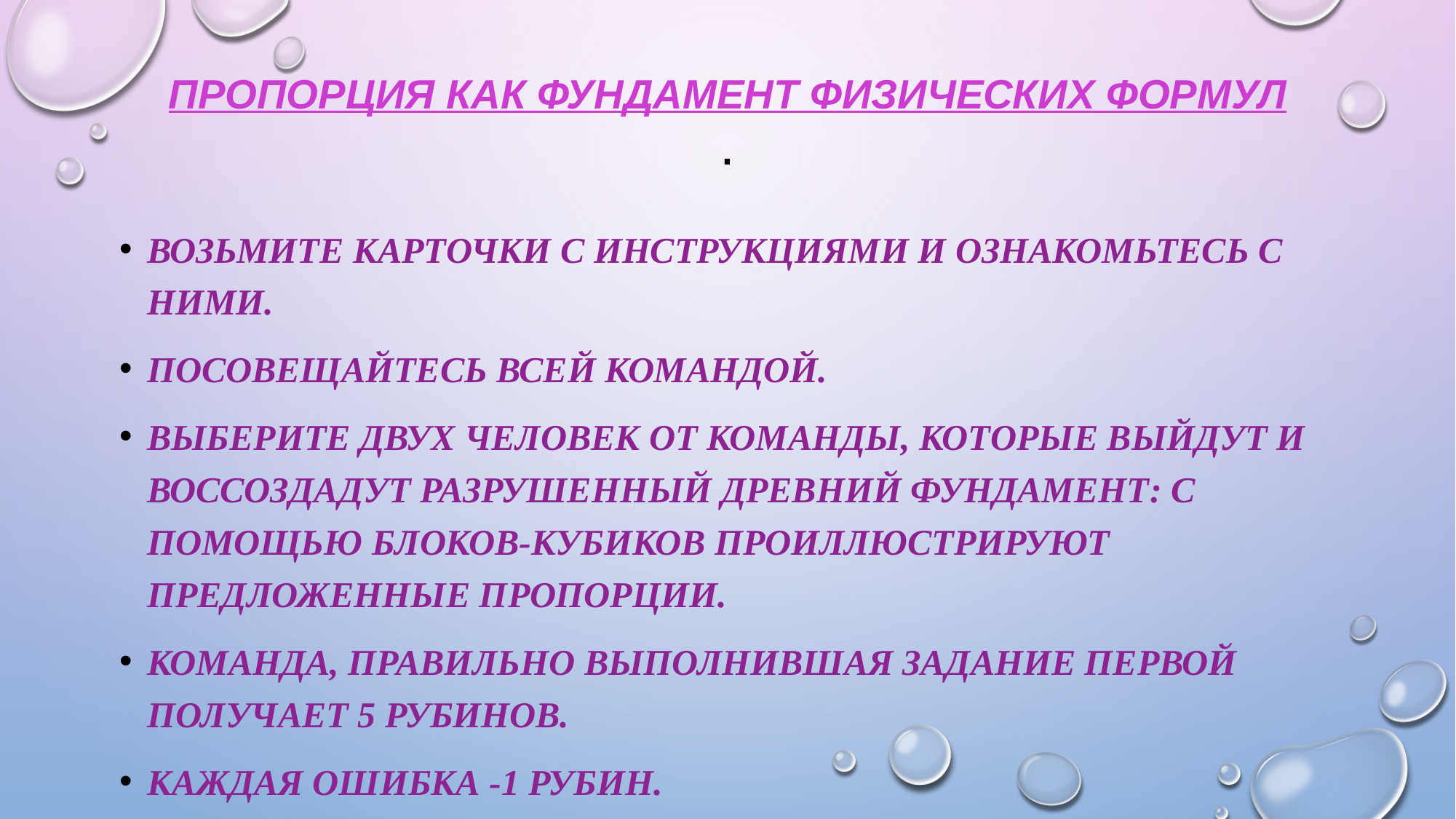

# Пропорция как фундамент физических формул .
Возьмите карточки с инструкциями и ознакомьтесь с ними.
Посовещайтесь всей командой.
Выберите двух человек от команды, которые выйдут и воссоздадут разрушенный древний фундамент: с помощью блоков-кубиков проиллюстрируют предложенные пропорции.
Команда, правильно выполнившая задание первой получает 5 рубинов.
Каждая ошибка -1 рубин.